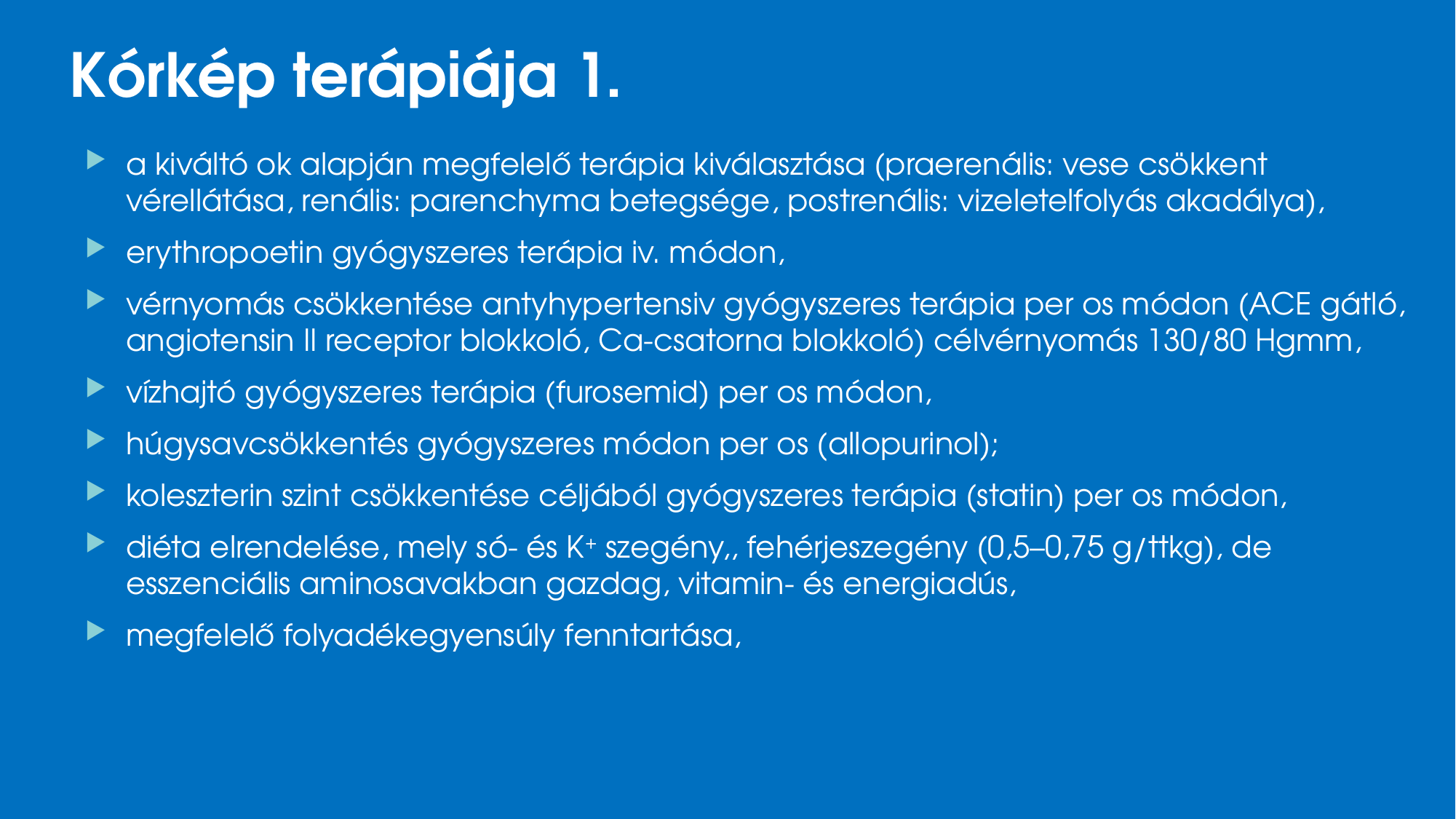

# Kórkép terápiája 1.
a kiváltó ok alapján megfelelő terápia kiválasztása (praerenális: vese csökkent vérellátása, renális: parenchyma betegsége, postrenális: vizeletelfolyás akadálya),
erythropoetin gyógyszeres terápia iv. módon,
vérnyomás csökkentése antyhypertensiv gyógyszeres terápia per os módon (ACE gátló, angiotensin II receptor blokkoló, Ca-csatorna blokkoló) célvérnyomás 130/80 Hgmm,
vízhajtó gyógyszeres terápia (furosemid) per os módon,
húgysavcsökkentés gyógyszeres módon per os (allopurinol);
koleszterin szint csökkentése céljából gyógyszeres terápia (statin) per os módon,
diéta elrendelése, mely só- és K+ szegény,, fehérjeszegény (0,5–0,75 g/ttkg), de esszenciális aminosavakban gazdag, vitamin- és energiadús,
megfelelő folyadékegyensúly fenntartása,